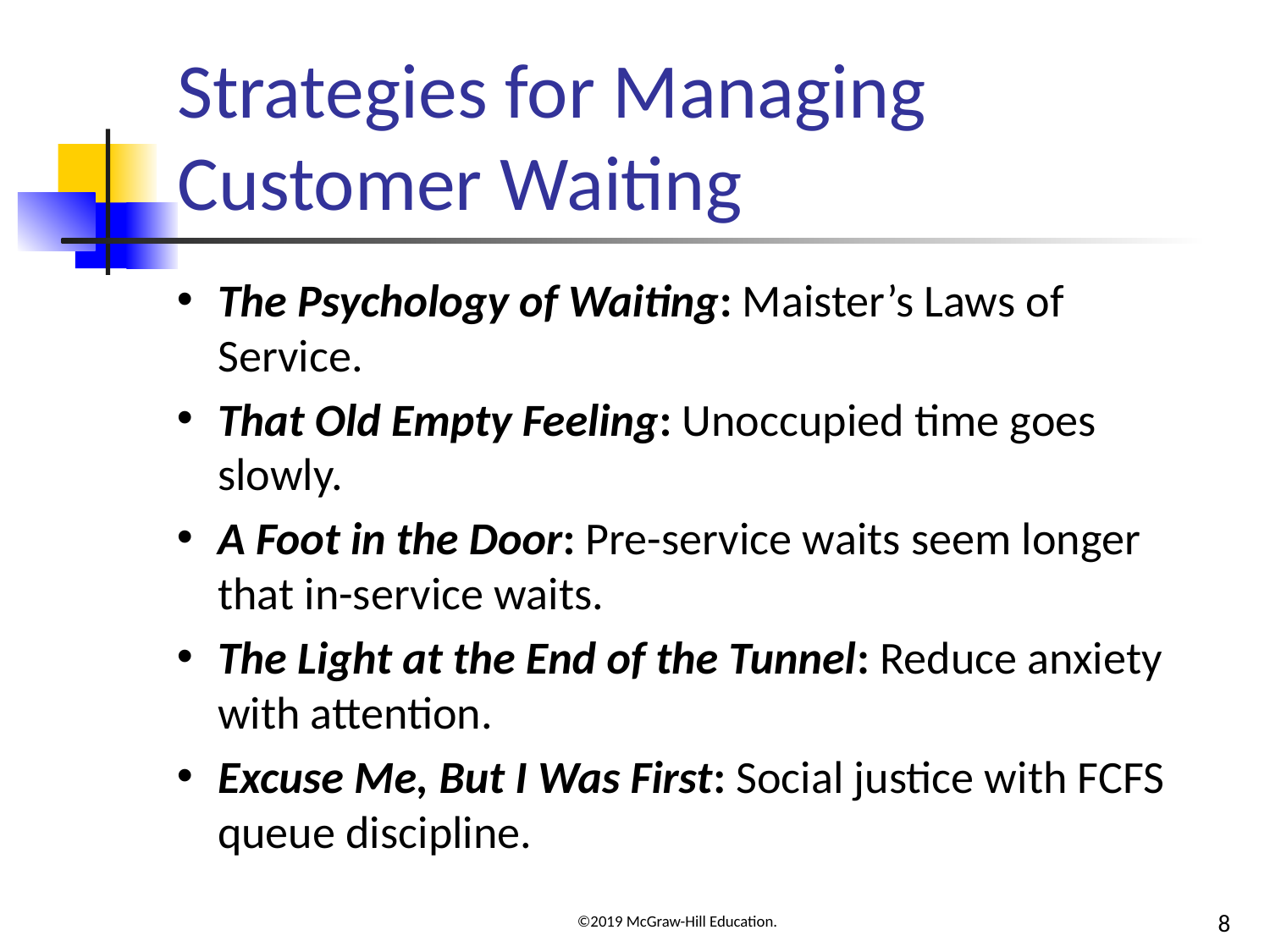

# Strategies for Managing Customer Waiting
The Psychology of Waiting: Maister’s Laws of Service.
That Old Empty Feeling: Unoccupied time goes slowly.
A Foot in the Door: Pre-service waits seem longer that in-service waits.
The Light at the End of the Tunnel: Reduce anxiety with attention.
Excuse Me, But I Was First: Social justice with FCFS queue discipline.